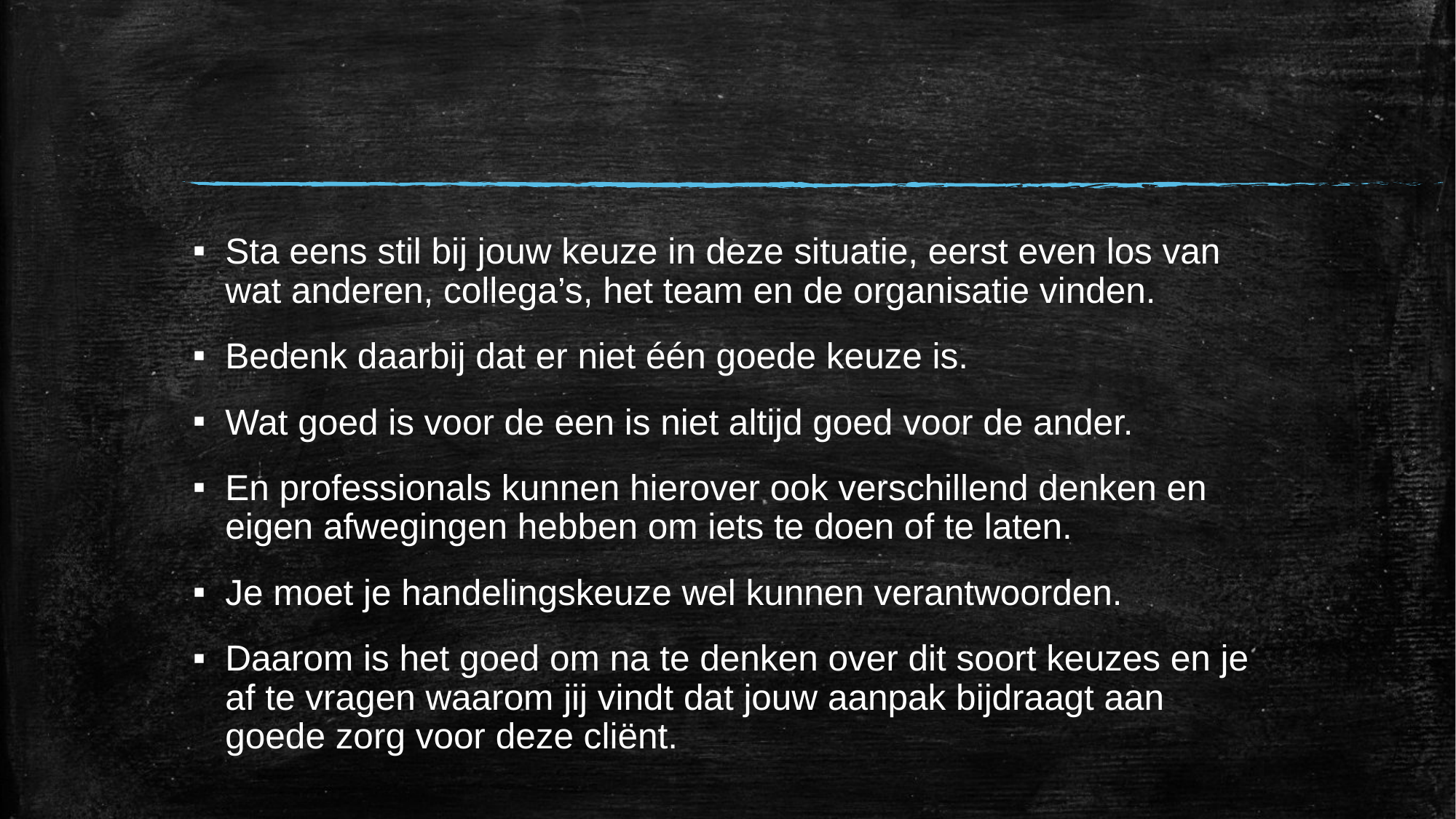

#
Sta eens stil bij jouw keuze in deze situatie, eerst even los van wat anderen, collega’s, het team en de organisatie vinden.
Bedenk daarbij dat er niet één goede keuze is.
Wat goed is voor de een is niet altijd goed voor de ander.
En professionals kunnen hierover ook verschillend denken en eigen afwegingen hebben om iets te doen of te laten.
Je moet je handelingskeuze wel kunnen verantwoorden.
Daarom is het goed om na te denken over dit soort keuzes en je af te vragen waarom jij vindt dat jouw aanpak bijdraagt aan goede zorg voor deze cliënt.